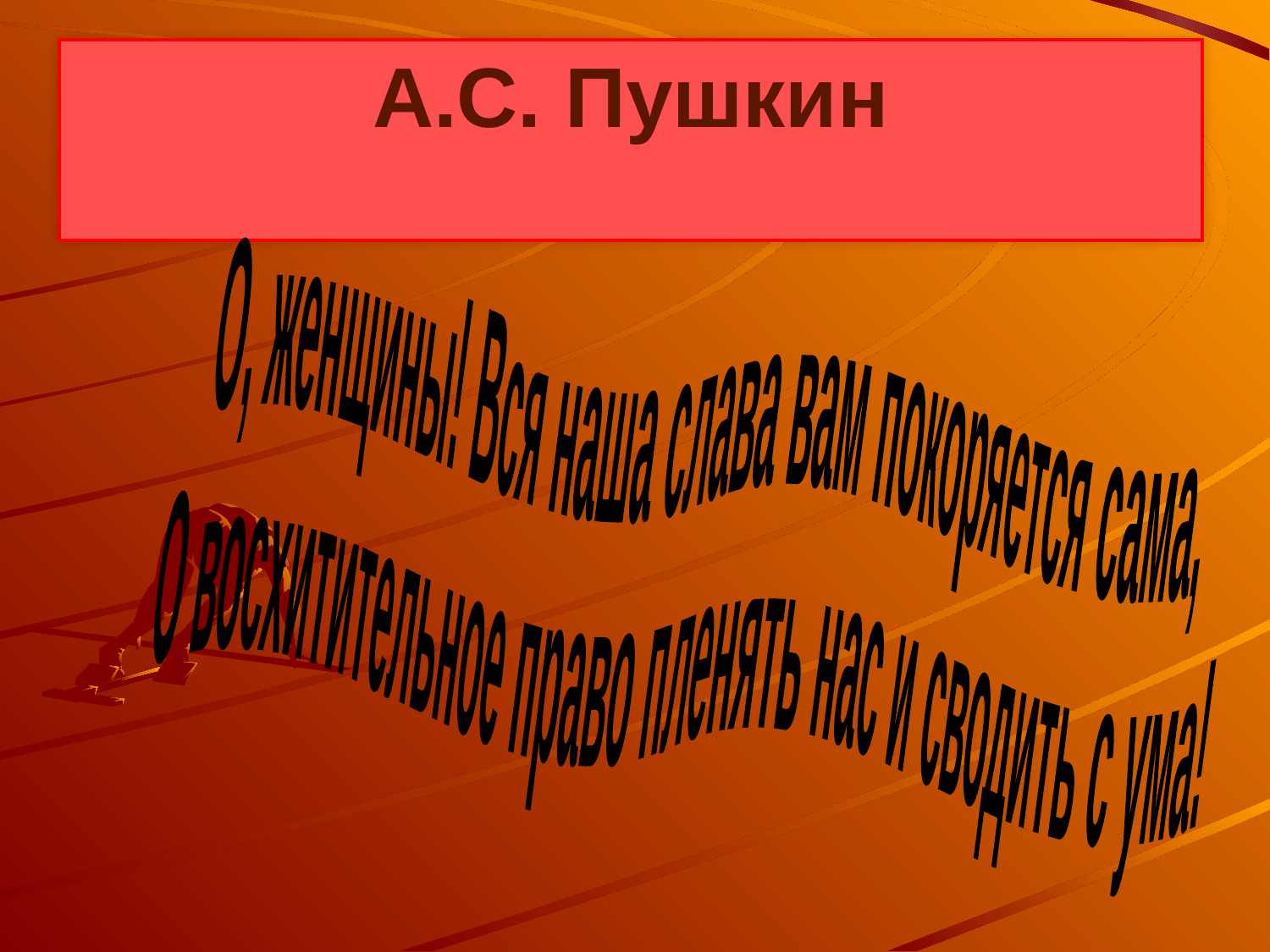

# А.С. Пушкин

О, женщины! Вся наша слава вам покоряется сама,
О восхитительное право пленять нас и сводить с ума!